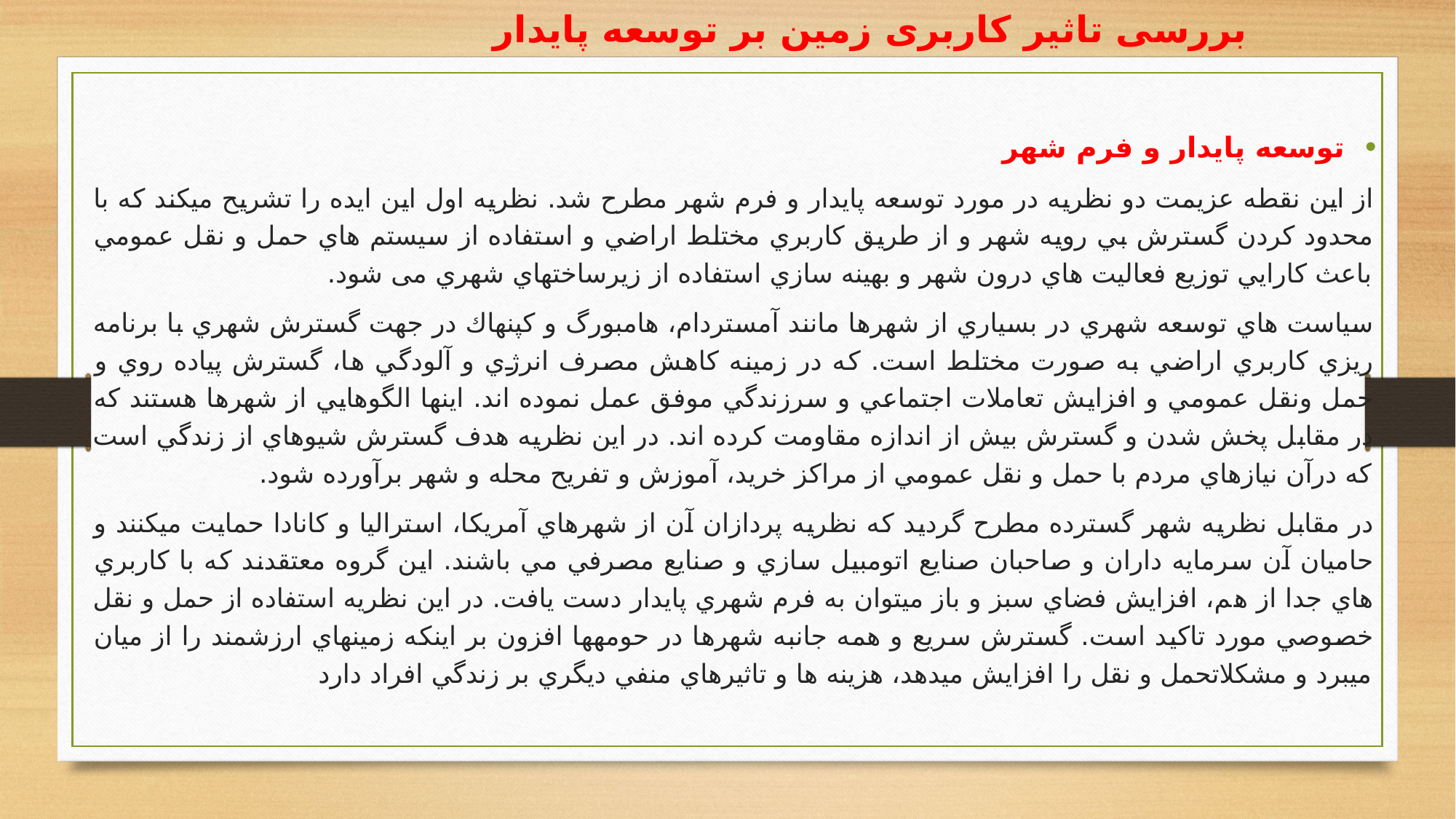

# بررسی تاثیر کاربری زمین بر توسعه پایدار
توسعه پايدار و فرم شهر
از اين نقطه عزيمت دو نظريه در مورد توسعه پايدار و فرم شهر مطرح شد. نظريه اول اين ايده را تشريح ميكند كه با محدود كردن گسترش بي رويه شهر و از طريق كاربري مختلط اراضي و استفاده از سيستم هاي حمل و نقل عمومي باعث كارايي توزيع فعاليت هاي درون شهر و بهينه سازي استفاده از زيرساختهاي شهري می شود.
سياست هاي توسعه شهري در بسياري از شهرها مانند آمستردام، هامبورگ و كپنهاك در جهت گسترش شهري با برنامه ريزي كاربري اراضي به صورت مختلط است. كه در زمينه كاهش مصرف انرژي و آلودگي ها، گسترش پياده روي و حمل ونقل عمومي و افزايش تعاملات اجتماعي و سرزندگي موفق عمل نموده اند. اينها الگوهايي از شهرها هستند كه در مقابل پخش شدن و گسترش بيش از اندازه مقاومت كرده اند. در اين نظريه هدف گسترش شيوهاي از زندگي است كه درآن نيازهاي مردم با حمل و نقل عمومي از مراكز خريد، آموزش و تفريح محله و شهر برآورده شود.
در مقابل نظريه شهر گسترده مطرح گرديد كه نظريه پردازان آن از شهرهاي آمريكا، استراليا و كانادا حمايت ميكنند و حاميان آن سرمايه داران و صاحبان صنايع اتومبيل سازي و صنايع مصرفي مي باشند. اين گروه معتقدند كه با كاربري هاي جدا از هم، افزايش فضاي سبز و باز ميتوان به فرم شهري پايدار دست يافت. در اين نظريه استفاده از حمل و نقل خصوصي مورد تاكيد است. گسترش سريع و همه جانبه شهرها در حومهها افزون بر اينكه زمينهاي ارزشمند را از ميان ميبرد و مشكلاتحمل و نقل را افزايش ميدهد، هزينه ها و تاثيرهاي منفي ديگري بر زندگي افراد دارد